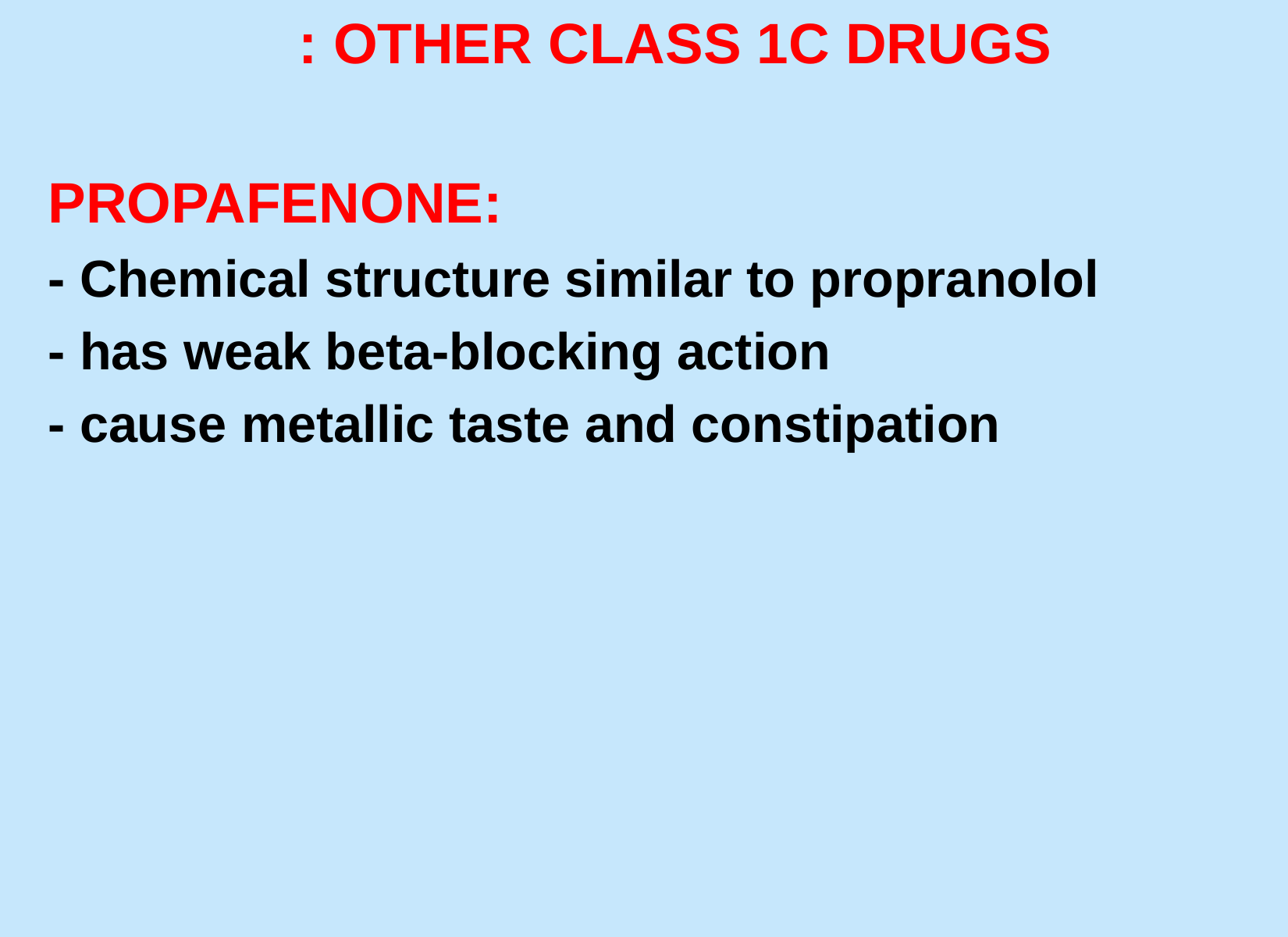

OTHER CLASS 1C DRUGS :

PROPAFENONE:
- Chemical structure similar to propranolol
- has weak beta-blocking action
- cause metallic taste and constipation

#